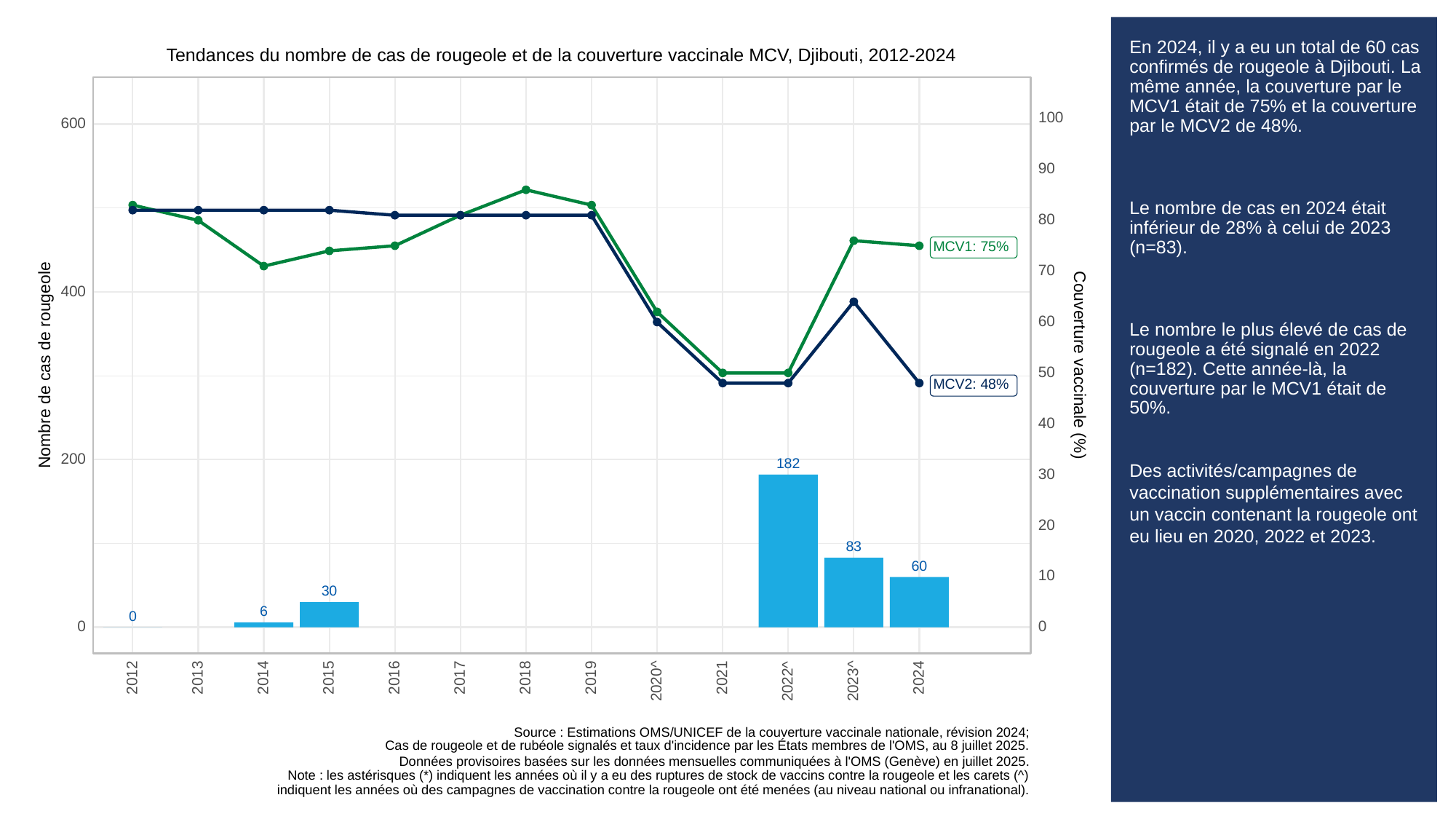

# En 2024, il y a eu un total de 60 cas confirmés de rougeole à Djibouti. La même année, la couverture par le MCV1 était de 75% et la couverture par le MCV2 de 48%.

Le nombre de cas en 2024 était inférieur de 28% à celui de 2023 (n=83).

Le nombre le plus élevé de cas de rougeole a été signalé en 2022 (n=182). Cette année-là, la couverture par le MCV1 était de 50%.

Des activités/campagnes de vaccination supplémentaires avec un vaccin contenant la rougeole ont eu lieu en 2020, 2022 et 2023.

Tendances du nombre de cas de rougeole et de la couverture vaccinale MCV, Djibouti, 2012-2024

100
600

90

80

MCV1: 75%

70
400

60

Couverture vaccinale (%)
Nombre de cas de rougeole
50

MCV2: 48%

40
200
182

30

20
83

60
10

30

6
0
0
0

2013
2012
2014
2015
2016
2017
2018
2019
2021
2024
2023^
2020^
2022^
Source : Estimations OMS/UNICEF de la couverture vaccinale nationale, révision 2024;
Cas de rougeole et de rubéole signalés et taux d'incidence par les États membres de l'OMS, au 8 juillet 2025.
Données provisoires basées sur les données mensuelles communiquées à l'OMS (Genève) en juillet 2025.
Note : les astérisques (*) indiquent les années où il y a eu des ruptures de stock de vaccins contre la rougeole et les carets (^)
indiquent les années où des campagnes de vaccination contre la rougeole ont été menées (au niveau national ou infranational).